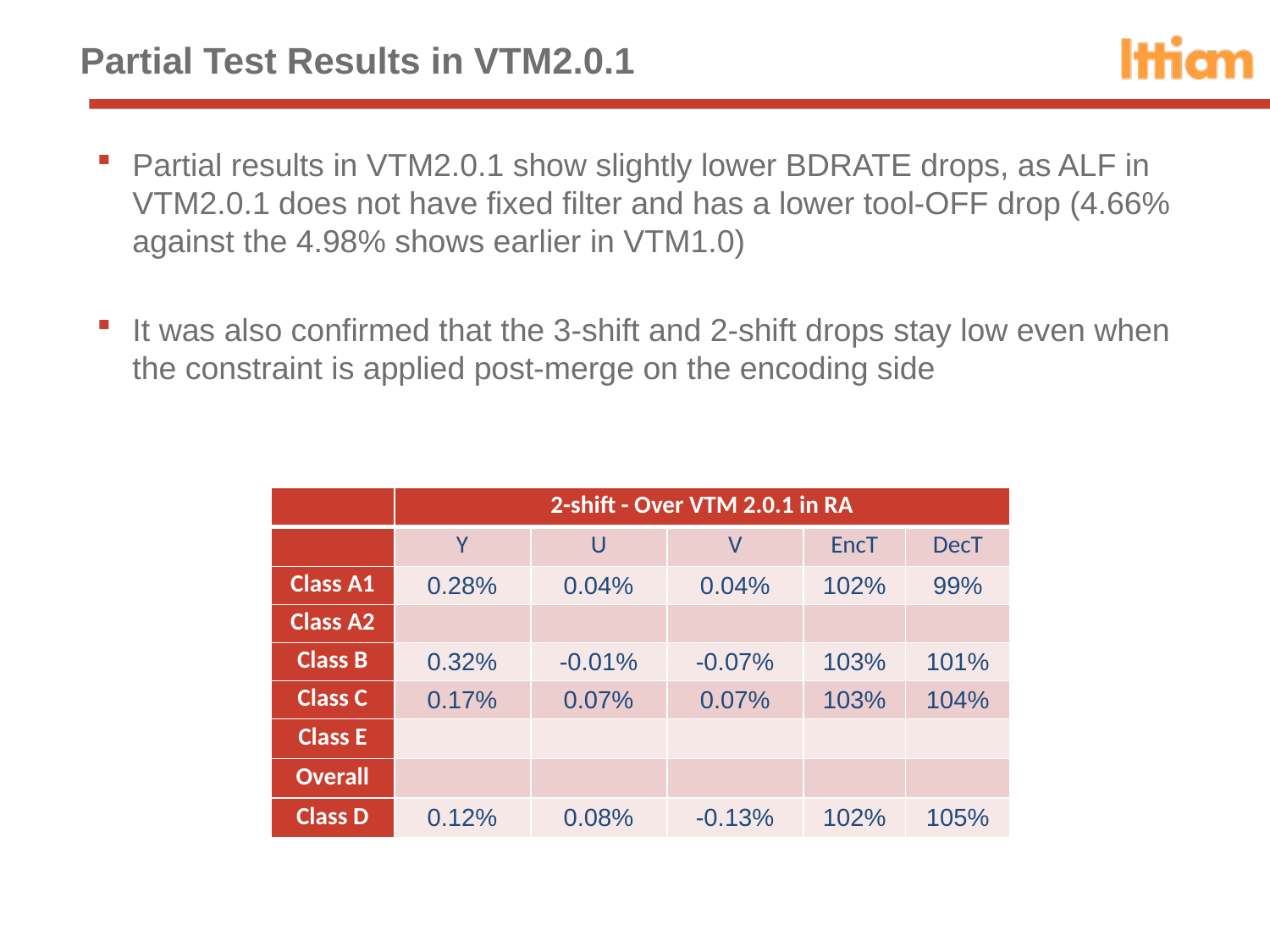

# Partial Test Results in VTM2.0.1
Partial results in VTM2.0.1 show slightly lower BDRATE drops, as ALF in VTM2.0.1 does not have fixed filter and has a lower tool-OFF drop (4.66% against the 4.98% shows earlier in VTM1.0)

It was also confirmed that the 3-shift and 2-shift drops stay low even when the constraint is applied post-merge on the encoding side

|  | 2-shift - Over VTM 2.0.1 in RA |  |  |  |  |
| --- | --- | --- | --- | --- | --- |
|  | Y | U | V | EncT | DecT |
| Class A1 | 0.28% | 0.04% | 0.04% | 102% | 99% |
| Class A2 |  |  |  |  |  |
| Class B | 0.32% | -0.01% | -0.07% | 103% | 101% |
| Class C | 0.17% | 0.07% | 0.07% | 103% | 104% |
| Class E |  |  |  |  |  |
| Overall |  |  |  |  |  |
| Class D | 0.12% | 0.08% | -0.13% | 102% | 105% |